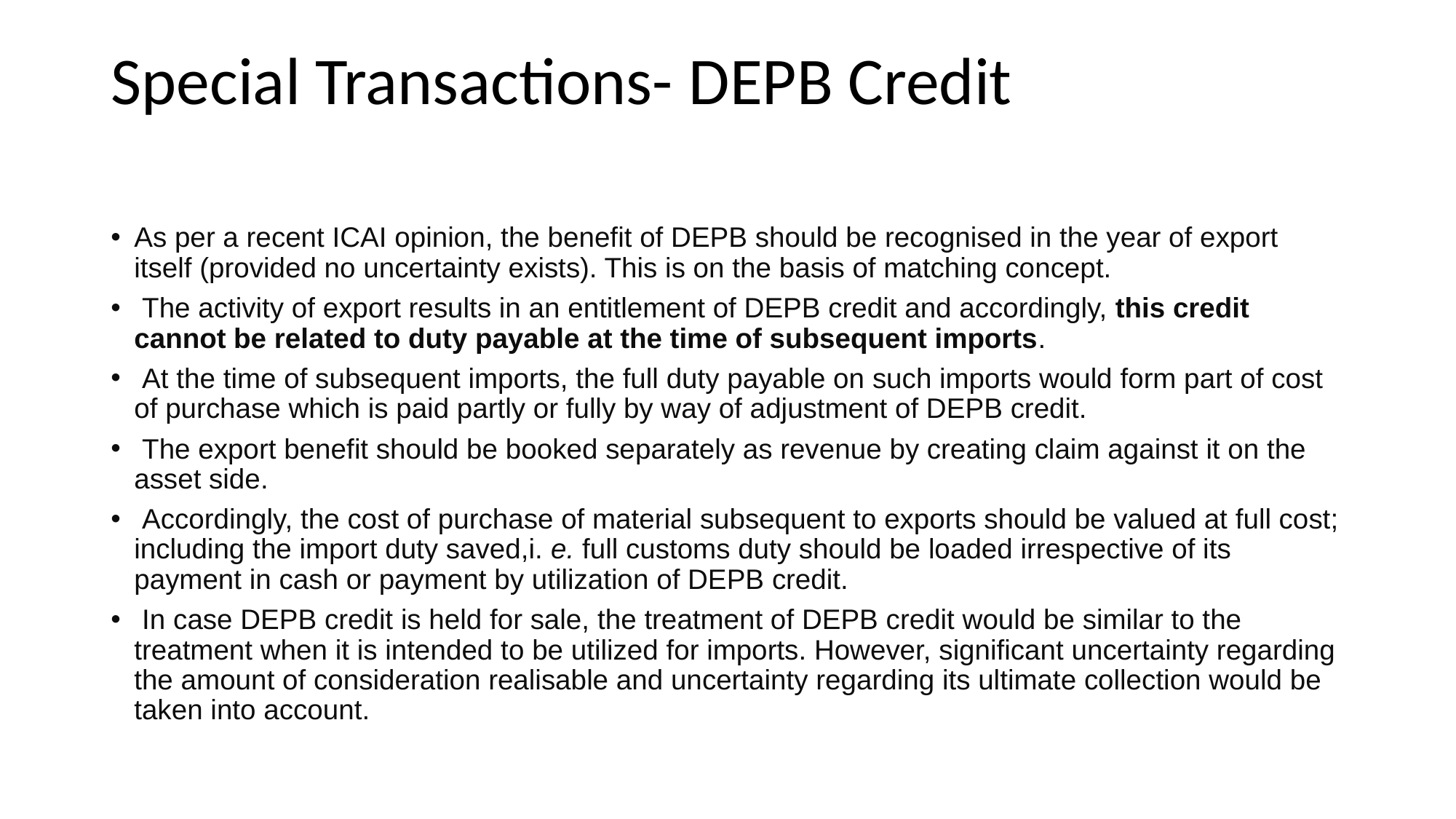

# Special Transactions- DEPB Credit
As per a recent ICAI opinion, the benefit of DEPB should be recognised in the year of export itself (provided no uncertainty exists). This is on the basis of matching concept.
 The activity of export results in an entitlement of DEPB credit and accordingly, this credit cannot be related to duty payable at the time of subsequent imports.
 At the time of subsequent imports, the full duty payable on such imports would form part of cost of purchase which is paid partly or fully by way of adjustment of DEPB credit.
 The export benefit should be booked separately as revenue by creating claim against it on the asset side.
 Accordingly, the cost of purchase of material subsequent to exports should be valued at full cost; including the import duty saved,i. e. full customs duty should be loaded irrespective of its payment in cash or payment by utilization of DEPB credit.
 In case DEPB credit is held for sale, the treatment of DEPB credit would be similar to the treatment when it is intended to be utilized for imports. However, significant uncertainty regarding the amount of consideration realisable and uncertainty regarding its ultimate collection would be taken into account.